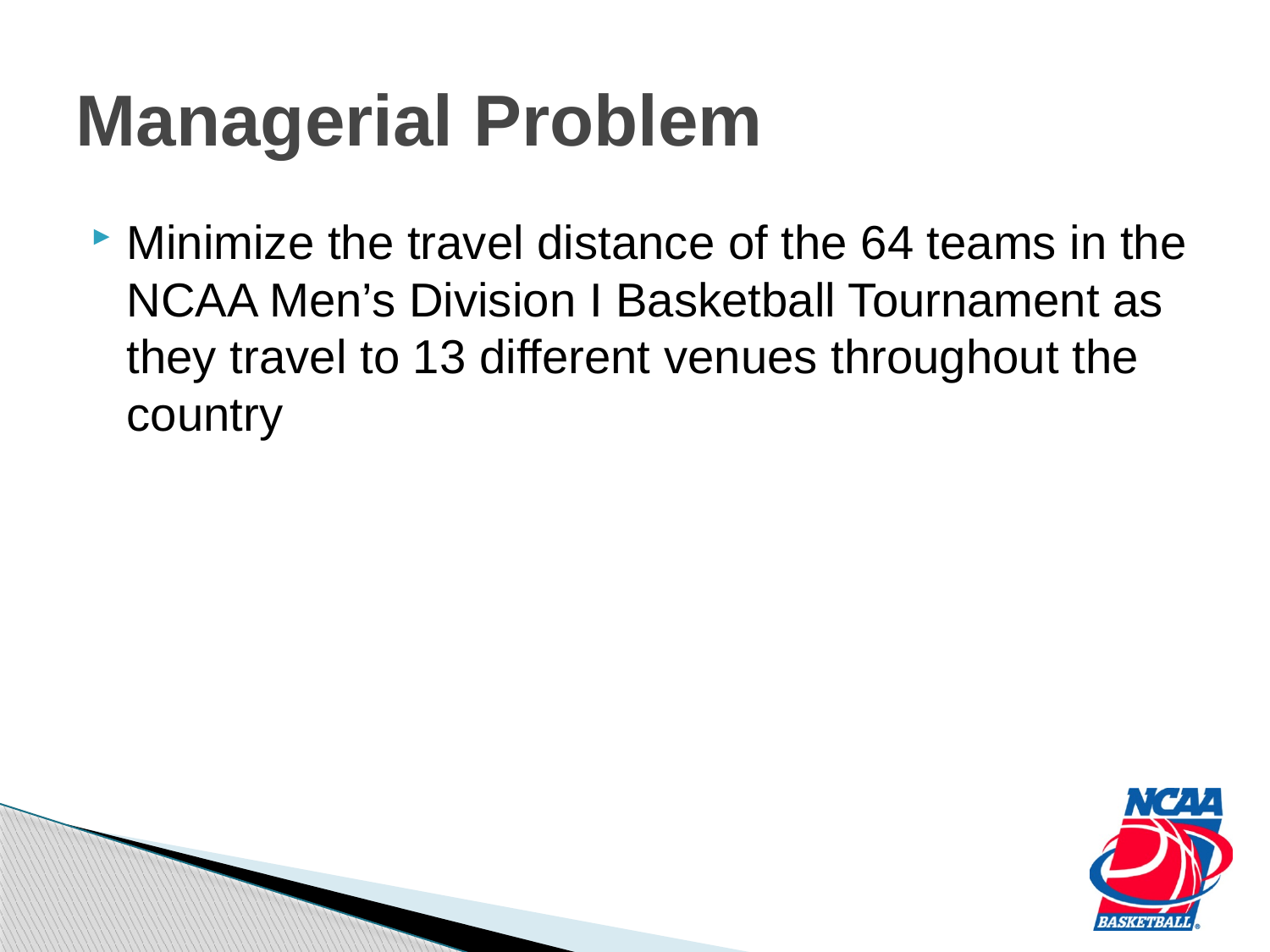

# Managerial Problem
Minimize the travel distance of the 64 teams in the NCAA Men’s Division I Basketball Tournament as they travel to 13 different venues throughout the country